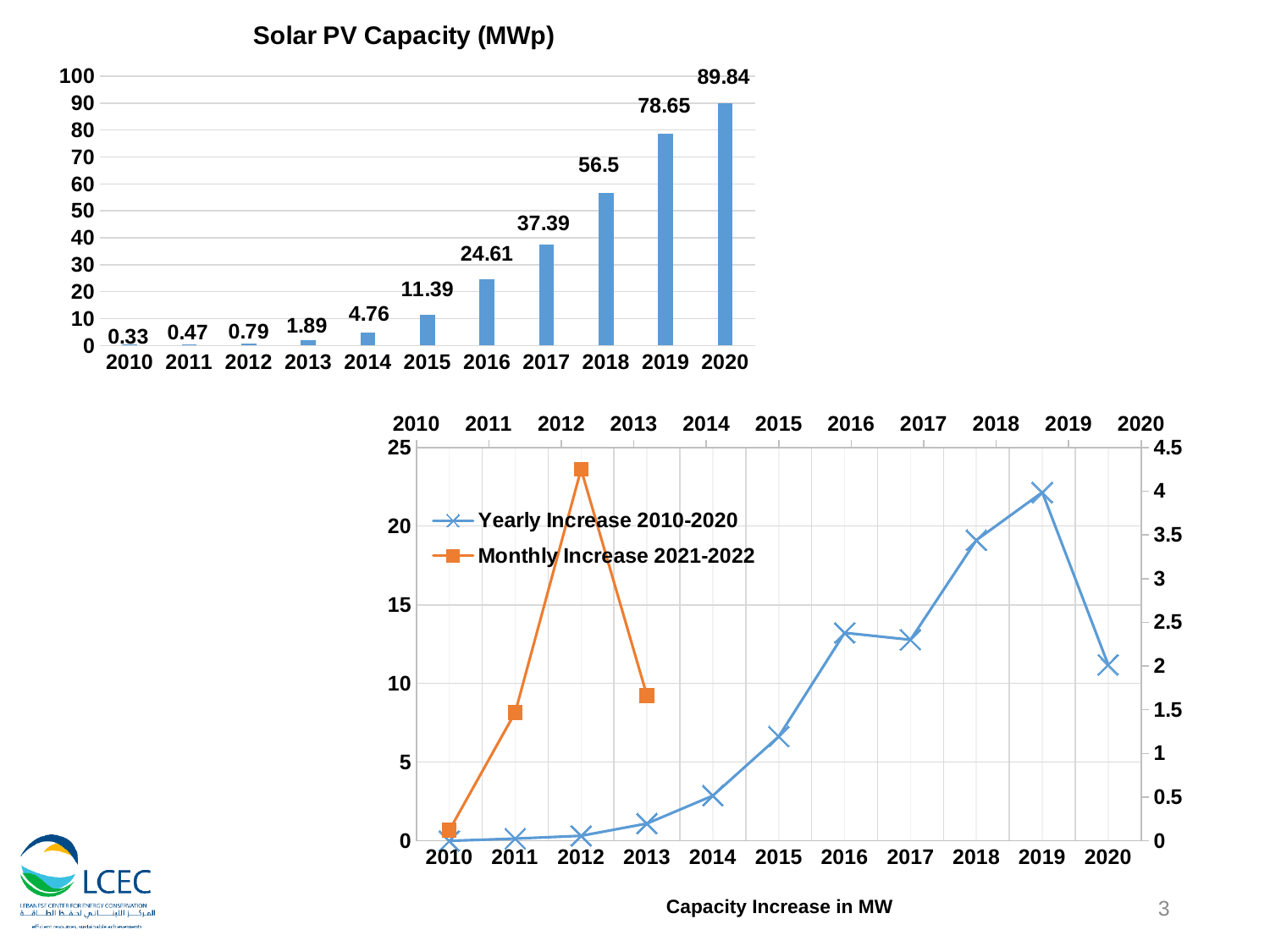

### Chart: Solar PV Capacity (MWp)

| Category | Capacity  |
|---|---|
| 2010 | 0.33 |
| 2011 | 0.47 |
| 2012 | 0.79 |
| 2013 | 1.89 |
| 2014 | 4.76 |
| 2015 | 11.39 |
| 2016 | 24.61 |
| 2017 | 37.39 |
| 2018 | 56.5 |
| 2019 | 78.65 |
| 2020 | 89.84 |
#

[unsupported chart]

3
Capacity Increase in MW